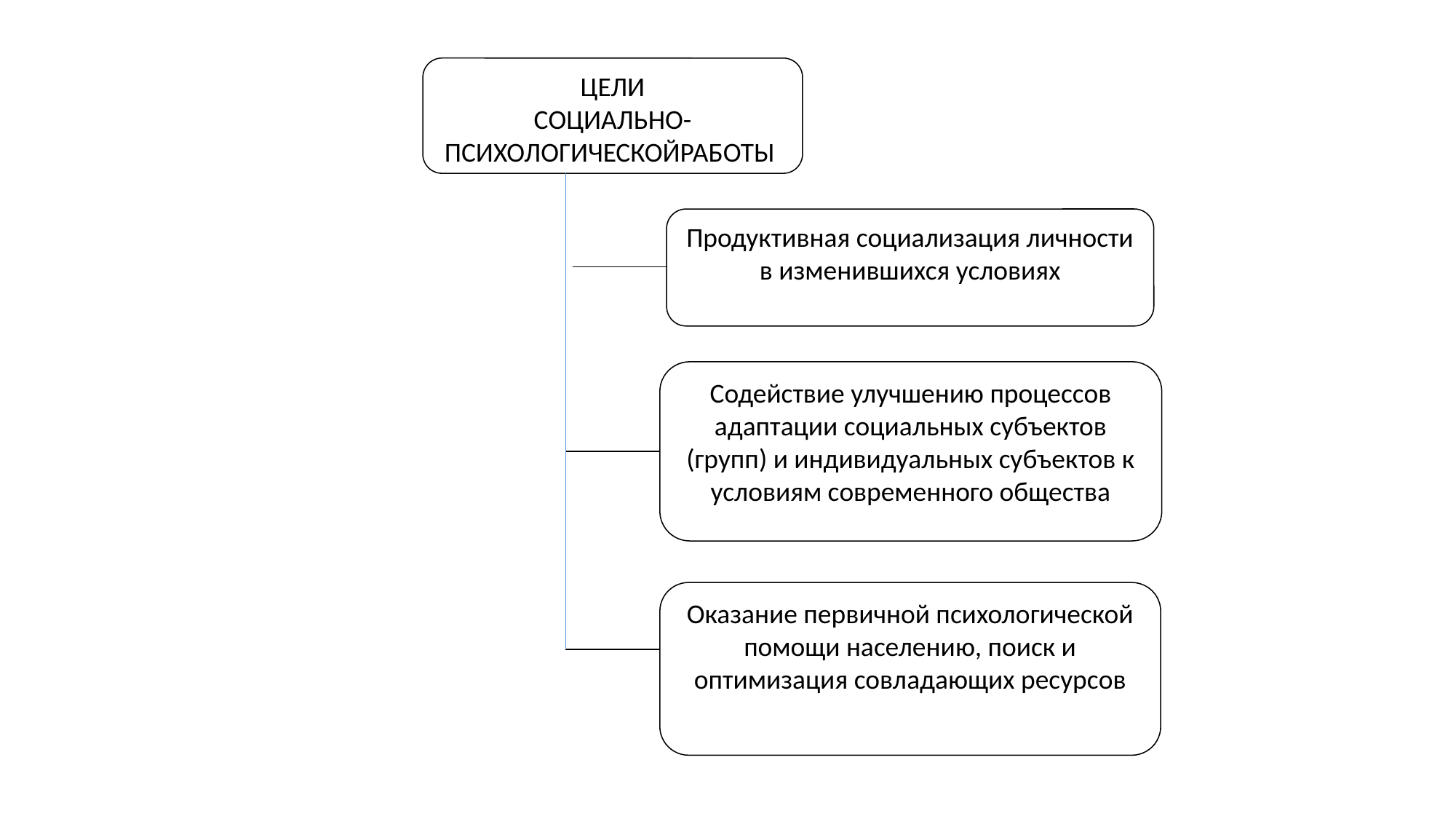

ЦЕЛИ
СОЦИАЛЬНО-ПСИХОЛОГИЧЕСКОЙРАБОТЫ
Продуктивная социализация личности в изменившихся условиях
Содействие улучшению процессов адаптации социальных субъектов (групп) и индивидуальных субъектов к условиям современного общества
Оказание первичной психологической помощи населению, поиск и оптимизация совладающих ресурсов